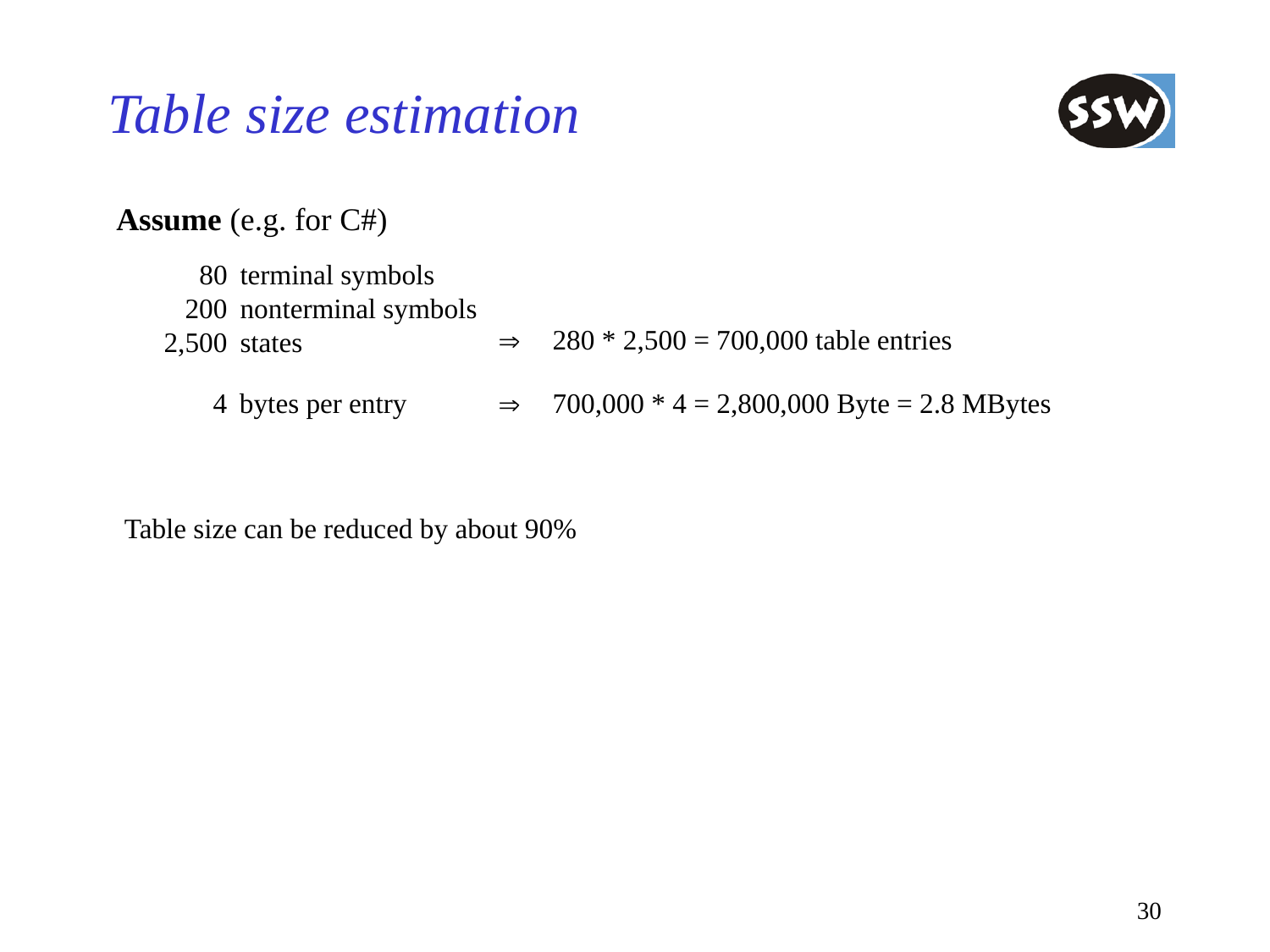

# Table size estimation
Assume (e.g. for C#)
	80	terminal symbols
	200	nonterminal symbols
	2,500	states
280 * 2,500 = 700,000 table entries
⇒
	4	bytes per entry
700,000 * 4 = 2,800,000 Byte = 2.8 MBytes
⇒
Table size can be reduced by about 90%
30